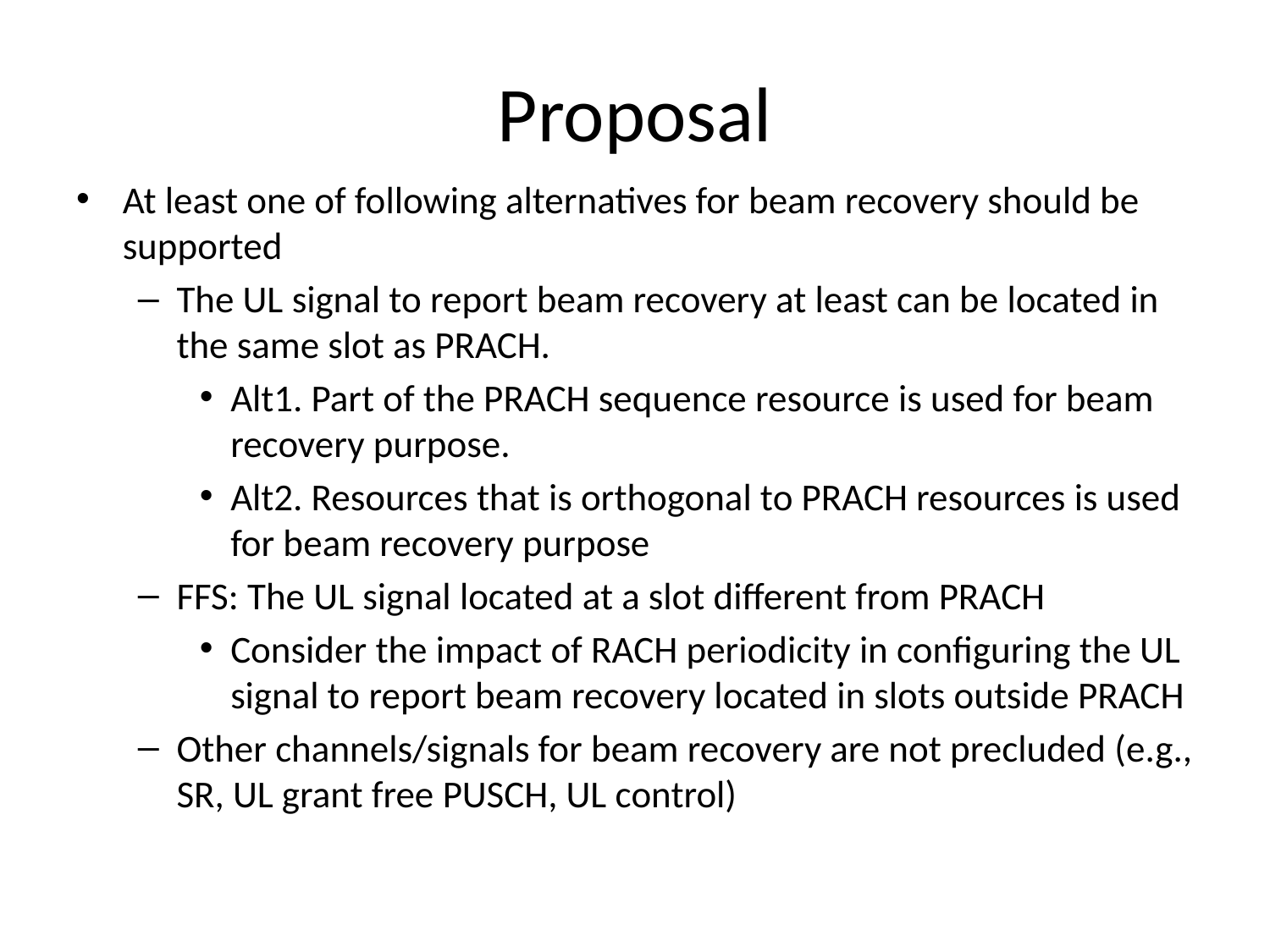

# Proposal
At least one of following alternatives for beam recovery should be supported
The UL signal to report beam recovery at least can be located in the same slot as PRACH.
Alt1. Part of the PRACH sequence resource is used for beam recovery purpose.
Alt2. Resources that is orthogonal to PRACH resources is used for beam recovery purpose
FFS: The UL signal located at a slot different from PRACH
Consider the impact of RACH periodicity in configuring the UL signal to report beam recovery located in slots outside PRACH
Other channels/signals for beam recovery are not precluded (e.g., SR, UL grant free PUSCH, UL control)